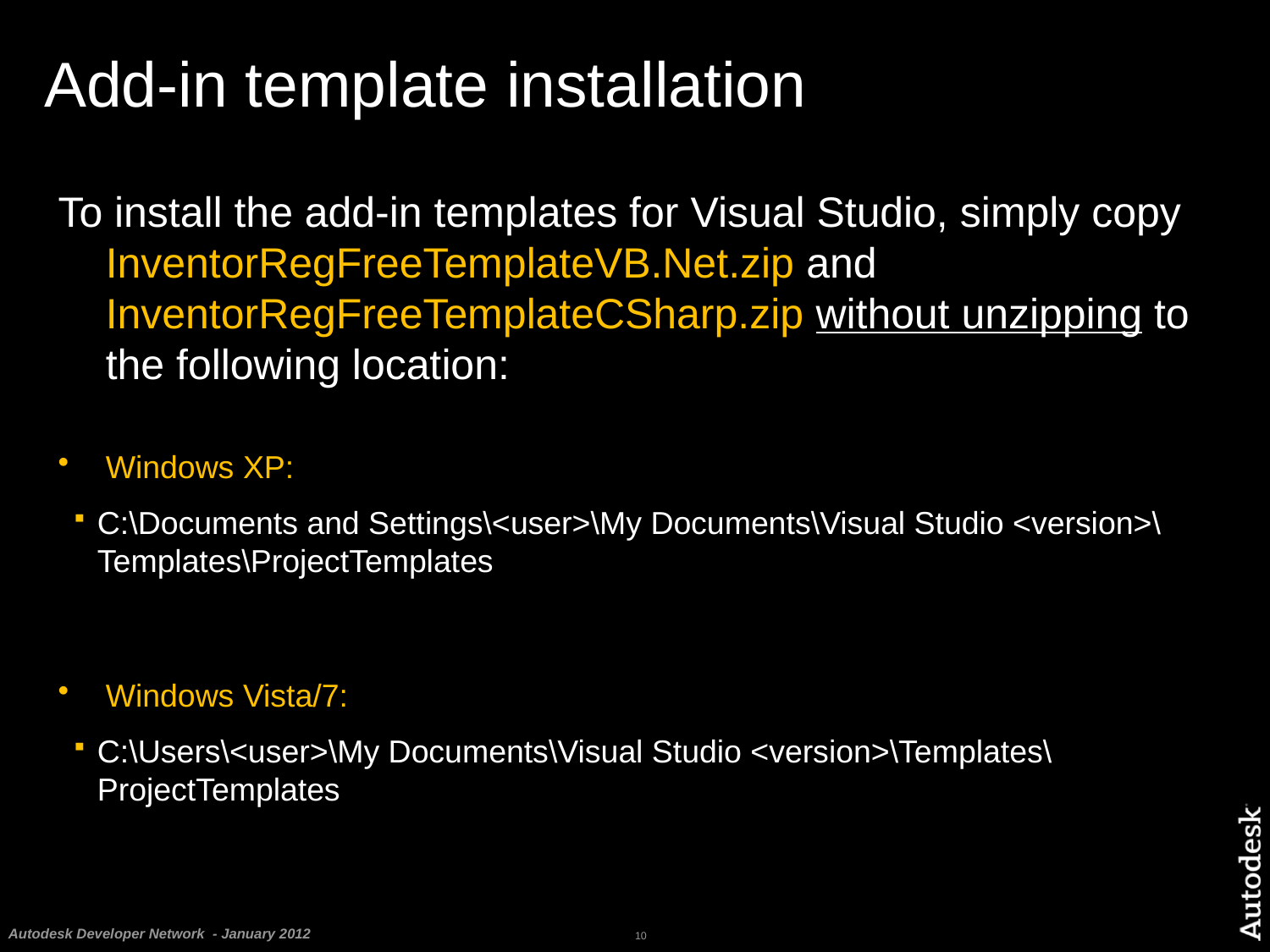

# Add-in template installation
To install the add-in templates for Visual Studio, simply copy InventorRegFreeTemplateVB.Net.zip and InventorRegFreeTemplateCSharp.zip without unzipping to the following location:

Windows XP:

C:\Documents and Settings\<user>\My Documents\Visual Studio <version>\Templates\ProjectTemplates

Windows Vista/7:

C:\Users\<user>\My Documents\Visual Studio <version>\Templates\ProjectTemplates